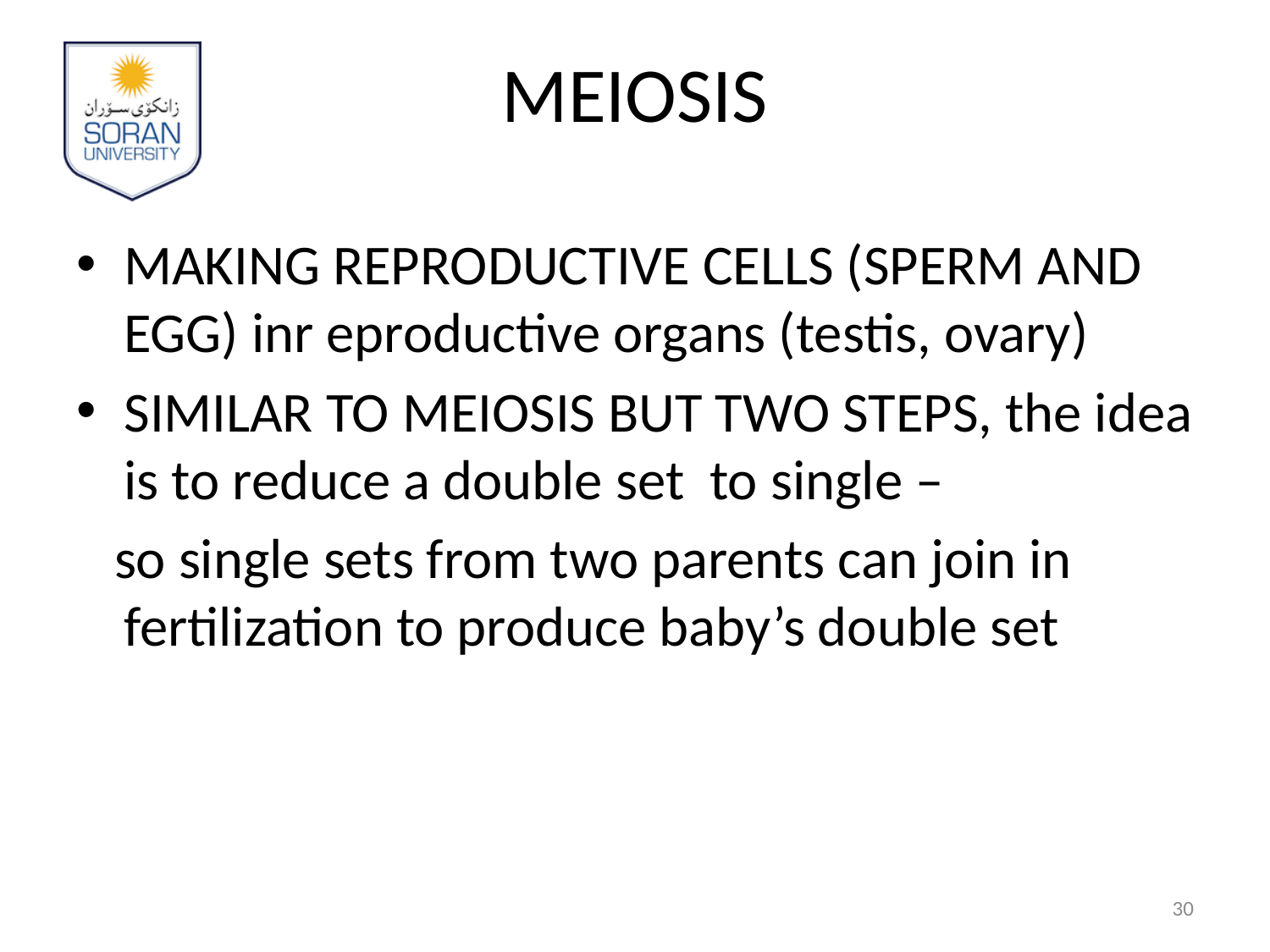

# MEIOSIS
MAKING REPRODUCTIVE CELLS (SPERM AND EGG) inr eproductive organs (testis, ovary)
SIMILAR TO MEIOSIS BUT TWO STEPS, the idea is to reduce a double set  to single –
   so single sets from two parents can join in fertilization to produce baby’s double set
30